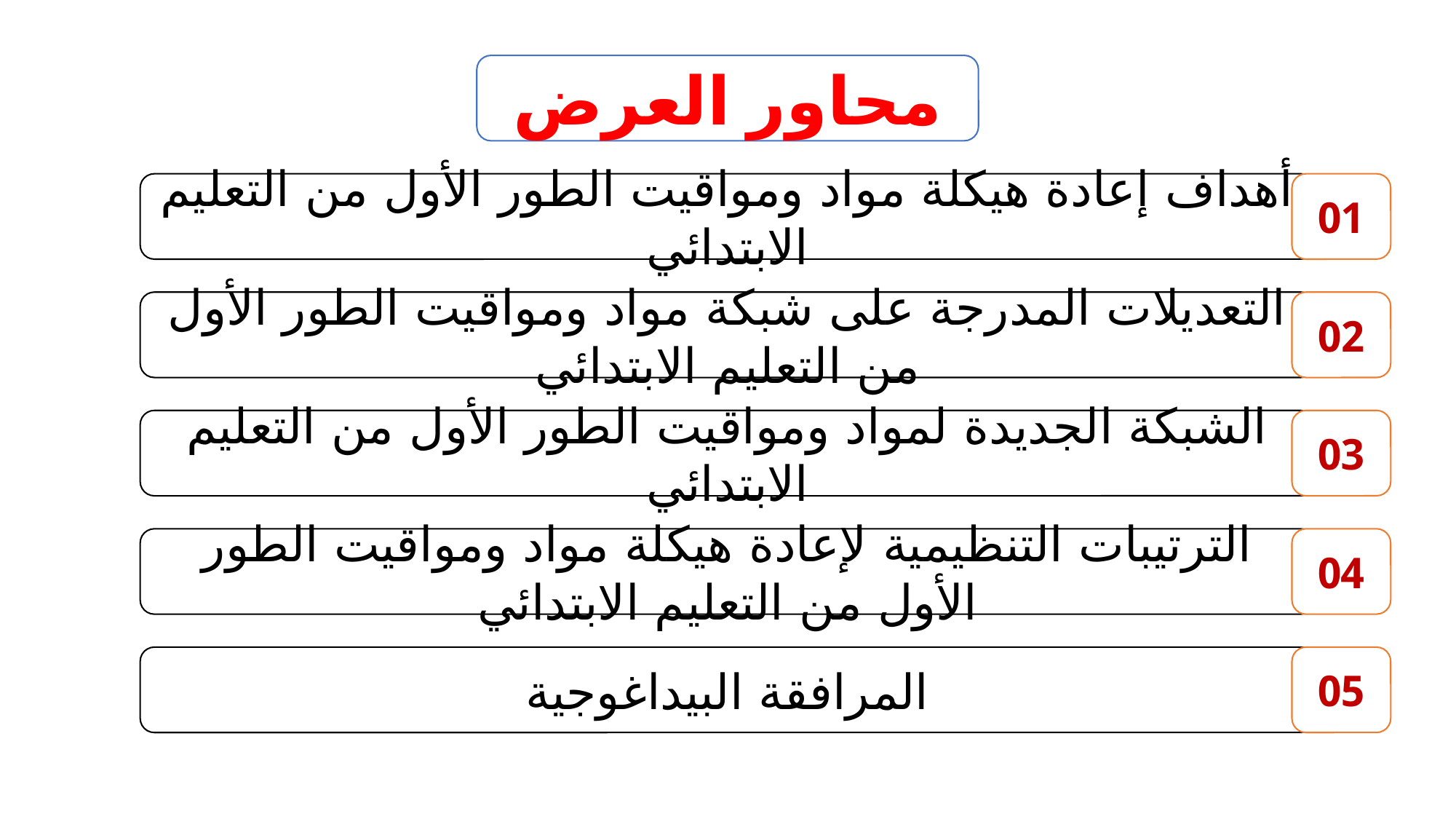

محاور العرض
أهداف إعادة هيكلة مواد ومواقيت الطور الأول من التعليم الابتدائي
01
التعديلات المدرجة على شبكة مواد ومواقيت الطور الأول من التعليم الابتدائي
02
الشبكة الجديدة لمواد ومواقيت الطور الأول من التعليم الابتدائي
03
الترتيبات التنظيمية لإعادة هيكلة مواد ومواقيت الطور الأول من التعليم الابتدائي
04
المرافقة البيداغوجية
05